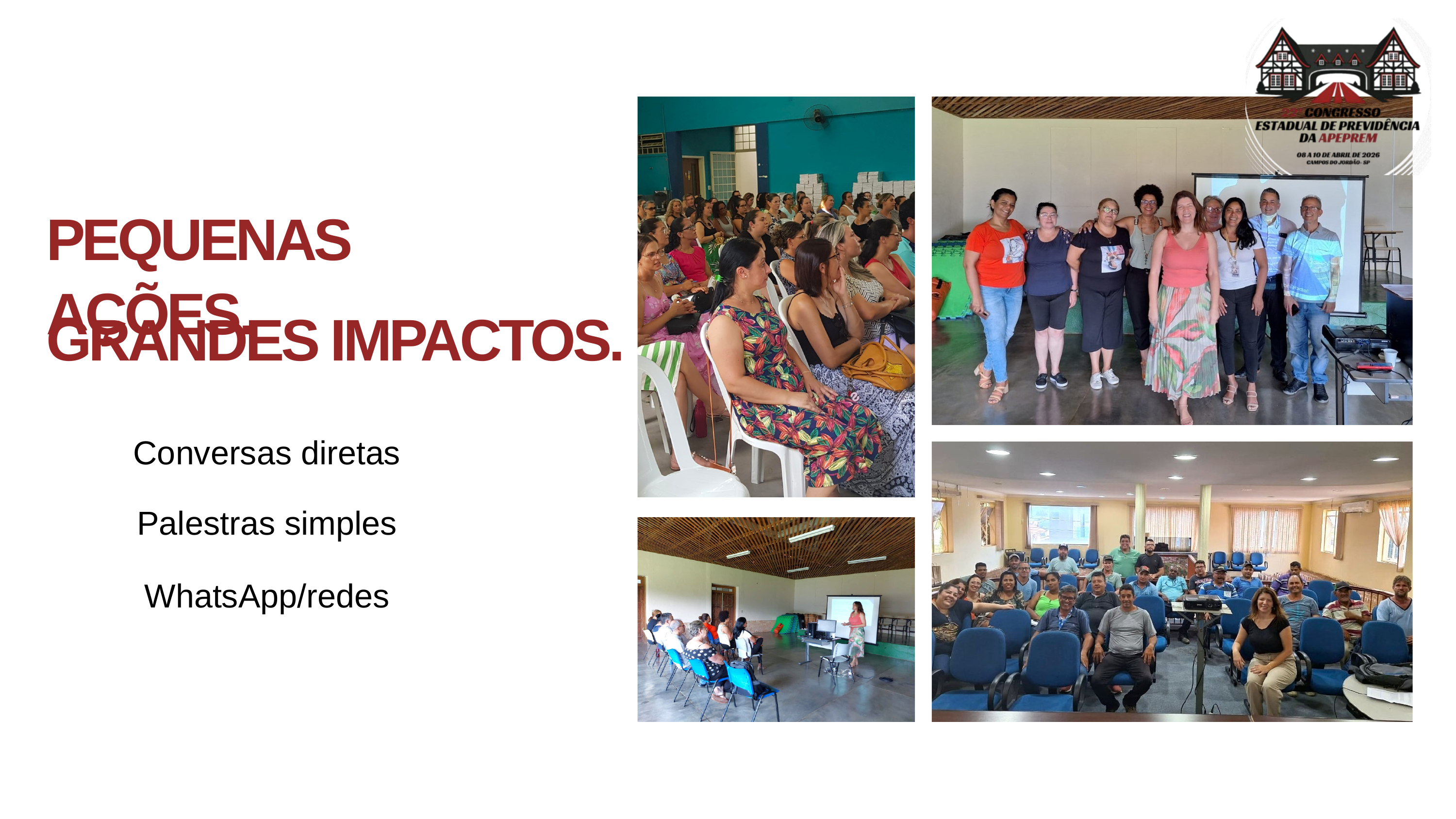

PEQUENAS AÇÕES.
GRANDES IMPACTOS.
Conversas diretas

Palestras simples

WhatsApp/redes